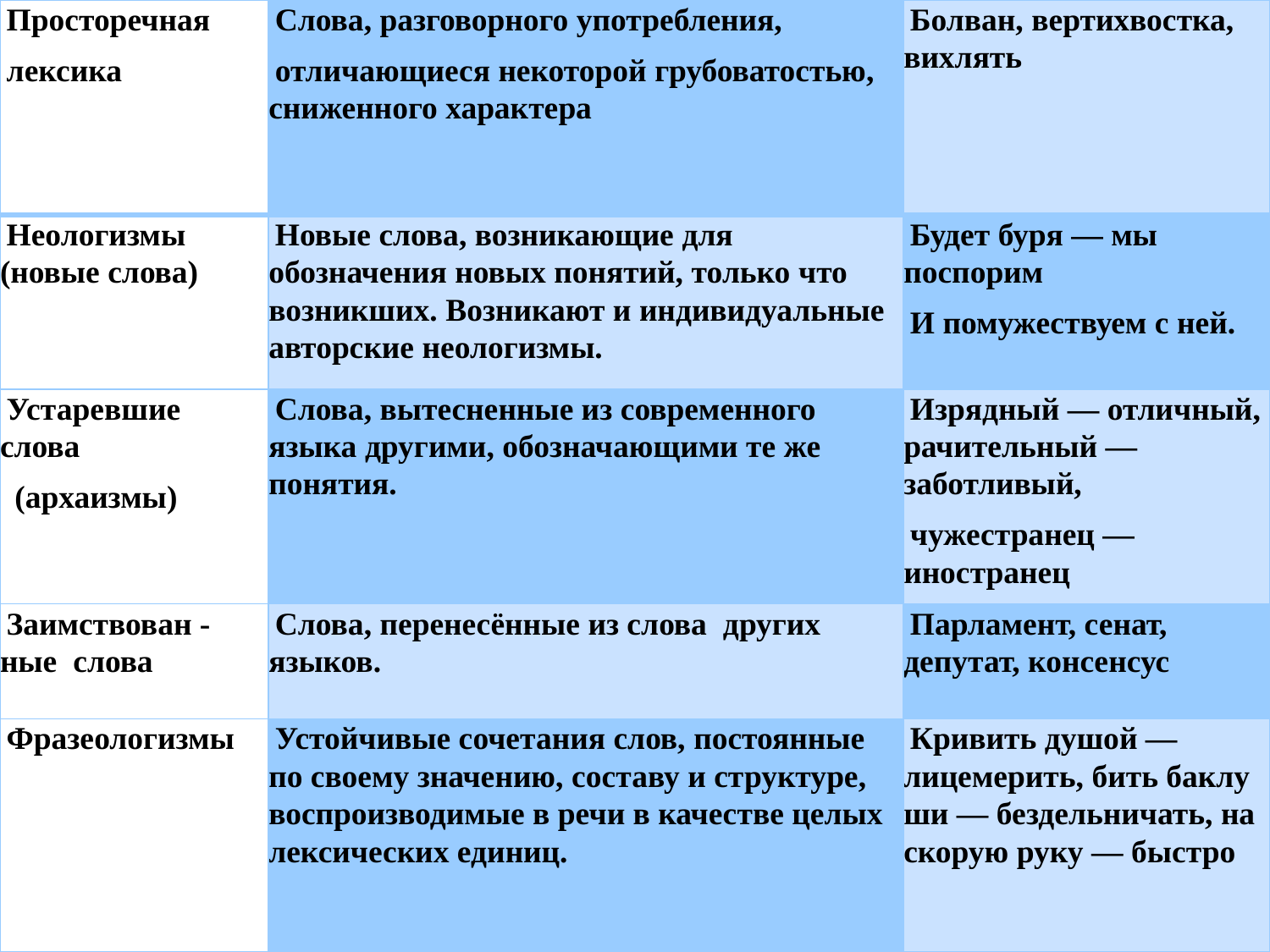

| Просторечная лексика | Слова, разговорного употребления, отличающиеся некоторой грубоватостью, сниженного характера | Болван, вертихвостка, вихлять |
| --- | --- | --- |
| Неологизмы (новые слова) | Новые слова, возникающие для обозначения новых понятий, только что возникших. Возникают и индивидуальные авторские неологизмы. | Будет буря — мы поспорим И помужествуем с ней. |
| Устаревшие слова (архаизмы) | Слова, вытесненные из современного языка другими, обозначающими те же понятия. | Изрядный — отличный, рачительный — заботливый, чужестранец — иностранец |
| Заимствован -ные  слова | Слова, перенесённые из слова  других языков. | Парламент, сенат, депутат, консенсус |
| Фразеологизмы | Устойчивые сочетания слов, постоянные по своему значению, составу и структуре, воспроизводимые в речи в качестве целых лексических единиц. | Кривить душой — лицемерить, бить баклу­ши — бездельничать, на скорую руку — быстро |